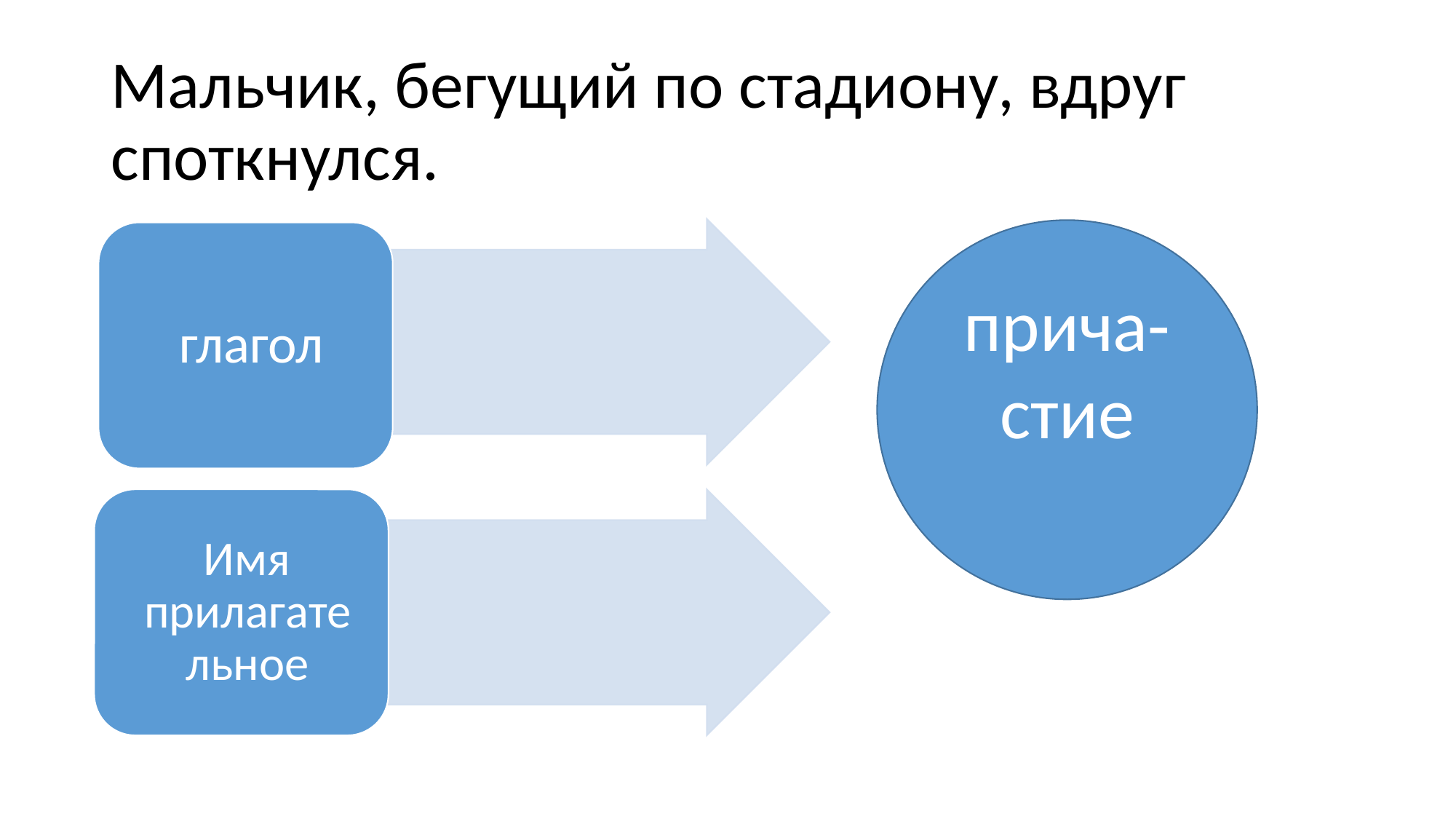

# Мальчик, бегущий по стадиону, вдруг споткнулся.

глагол

Имя прилагательное
прича-стие